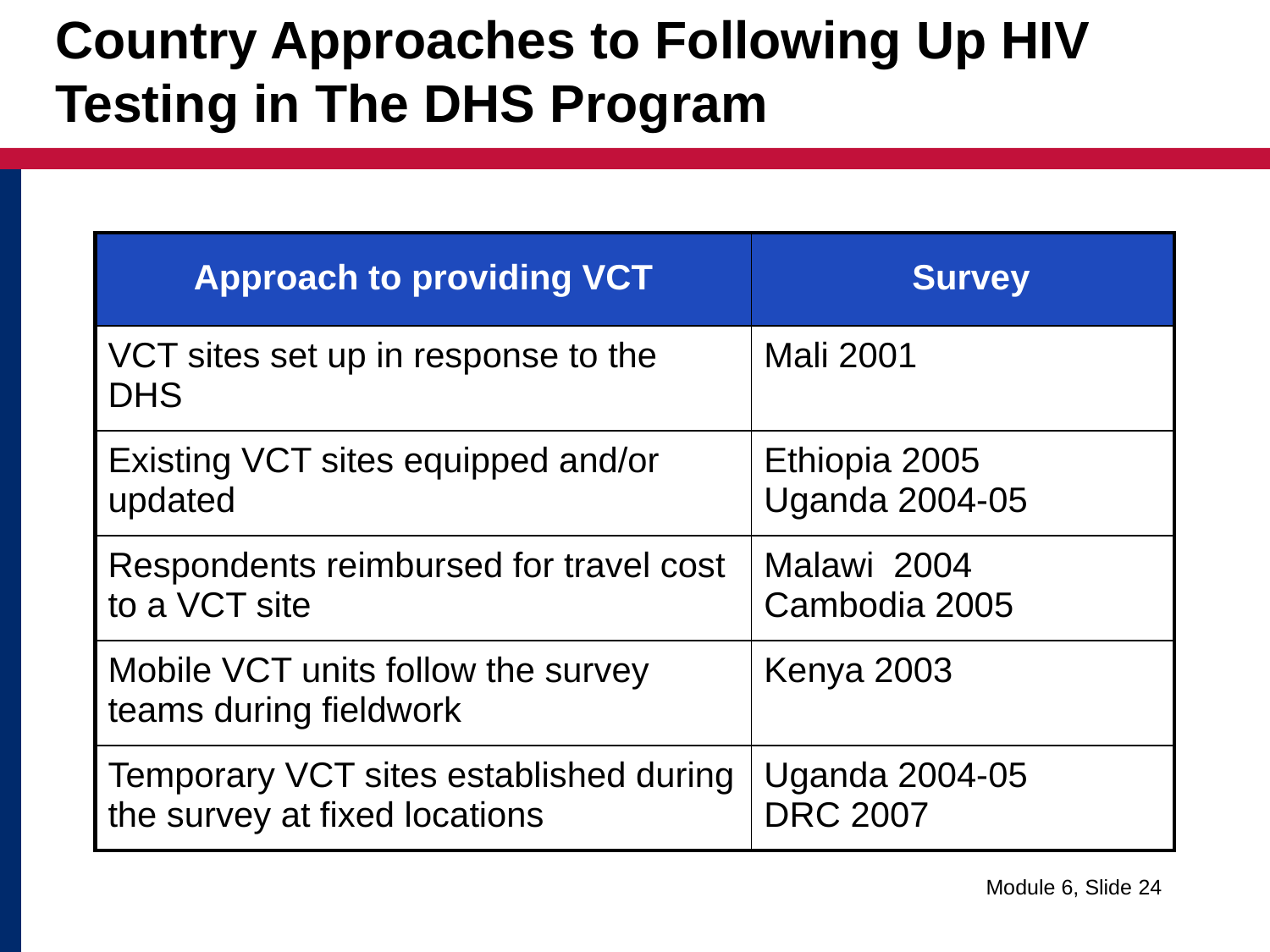

# Country Approaches to Following Up HIV Testing in The DHS Program
| Approach to providing VCT | Survey |
| --- | --- |
| VCT sites set up in response to the DHS | Mali 2001 |
| Existing VCT sites equipped and/or updated | Ethiopia 2005 Uganda 2004-05 |
| Respondents reimbursed for travel cost to a VCT site | Malawi 2004 Cambodia 2005 |
| Mobile VCT units follow the survey teams during fieldwork | Kenya 2003 |
| Temporary VCT sites established during the survey at fixed locations | Uganda 2004-05 DRC 2007 |
Module 6, Slide 24